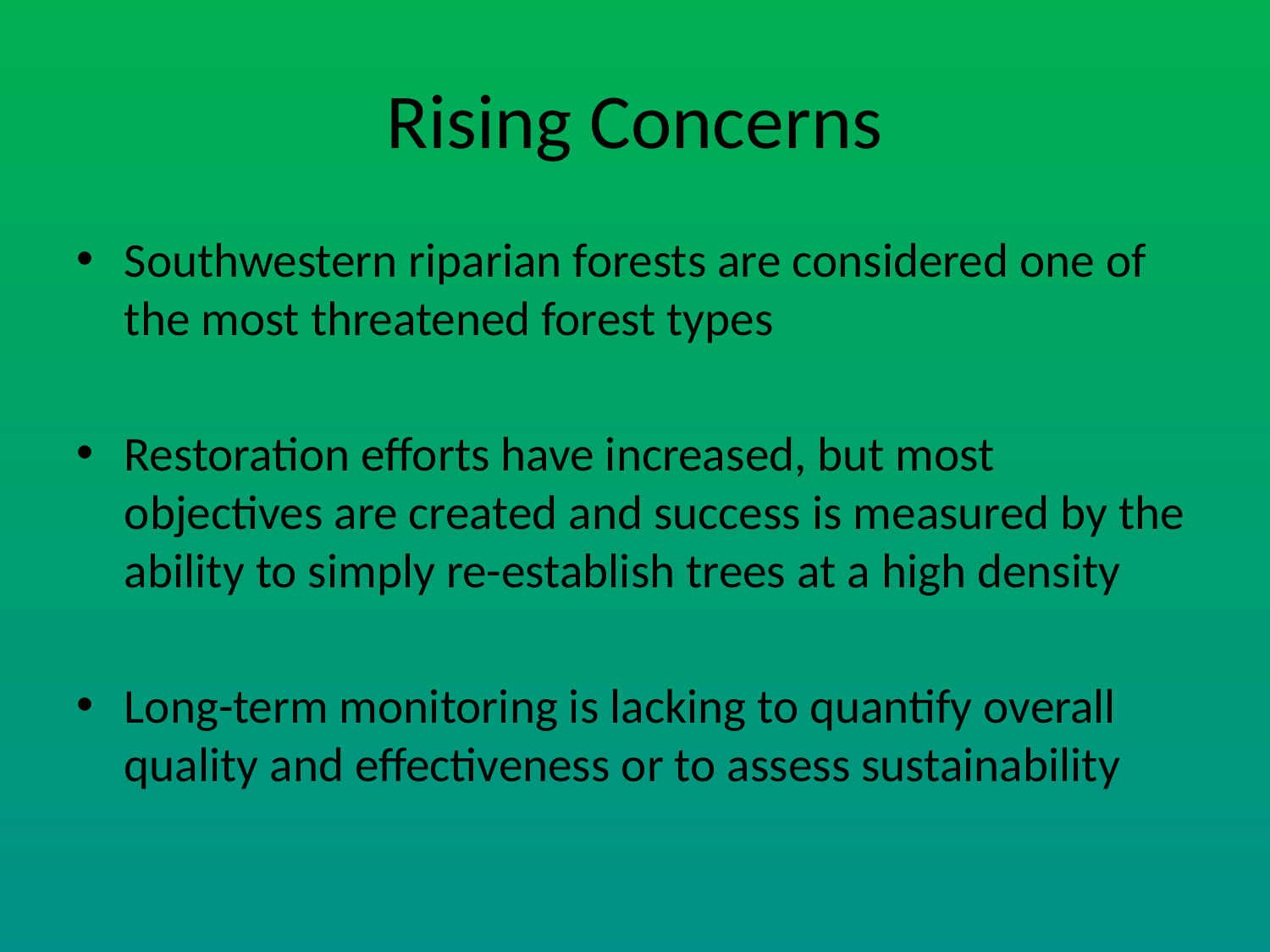

# Rising Concerns
Southwestern riparian forests are considered one of the most threatened forest types

Restoration efforts have increased, but most objectives are created and success is measured by the ability to simply re-establish trees at a high density

Long-term monitoring is lacking to quantify overall quality and effectiveness or to assess sustainability